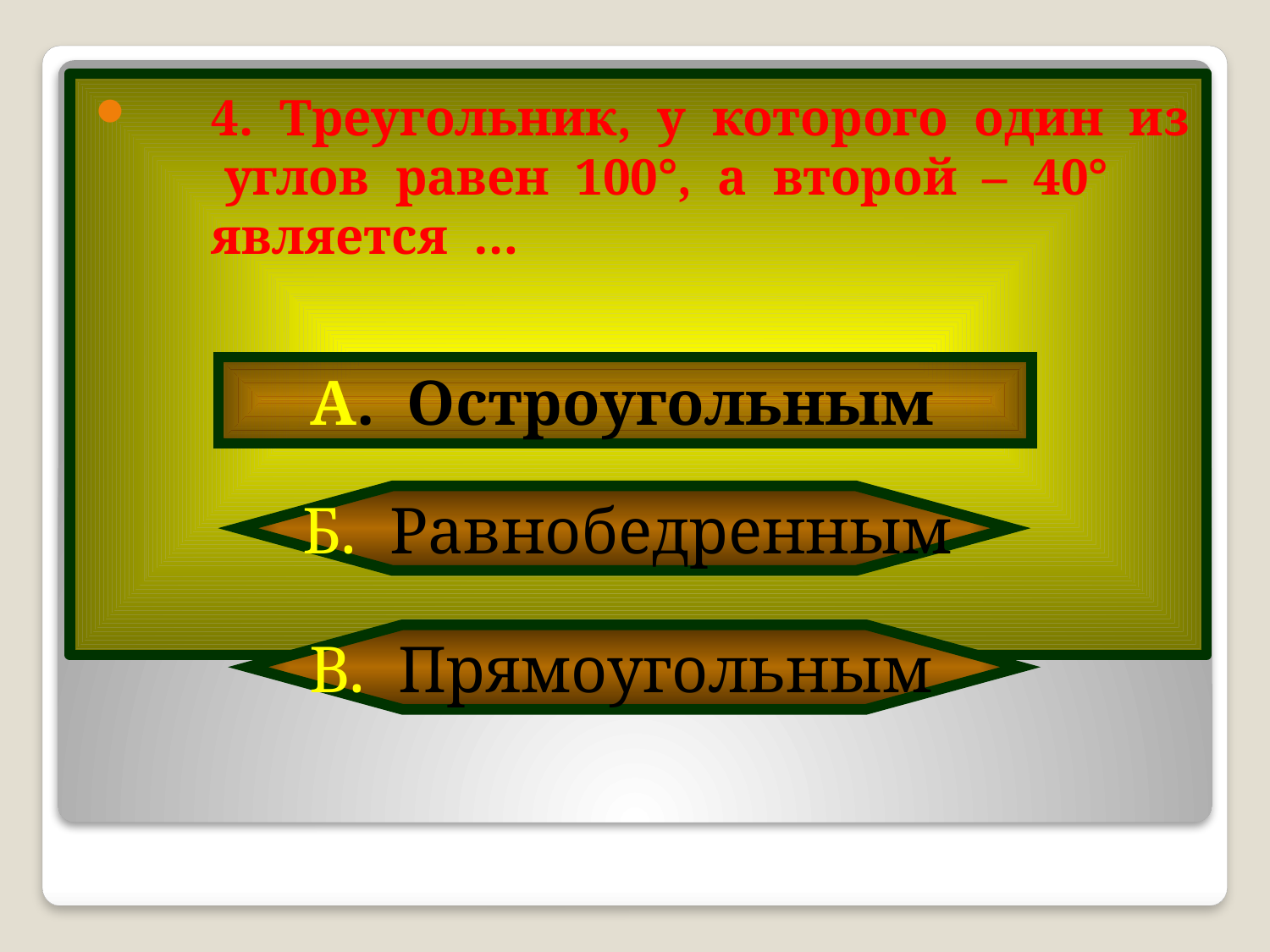

4.  Треугольник,  у  которого  один  из  углов  равен  100°,  а  второй  –  40°  является  …
# А.  Остроугольным
  Б.  Равнобедренным
В.  Прямоугольным